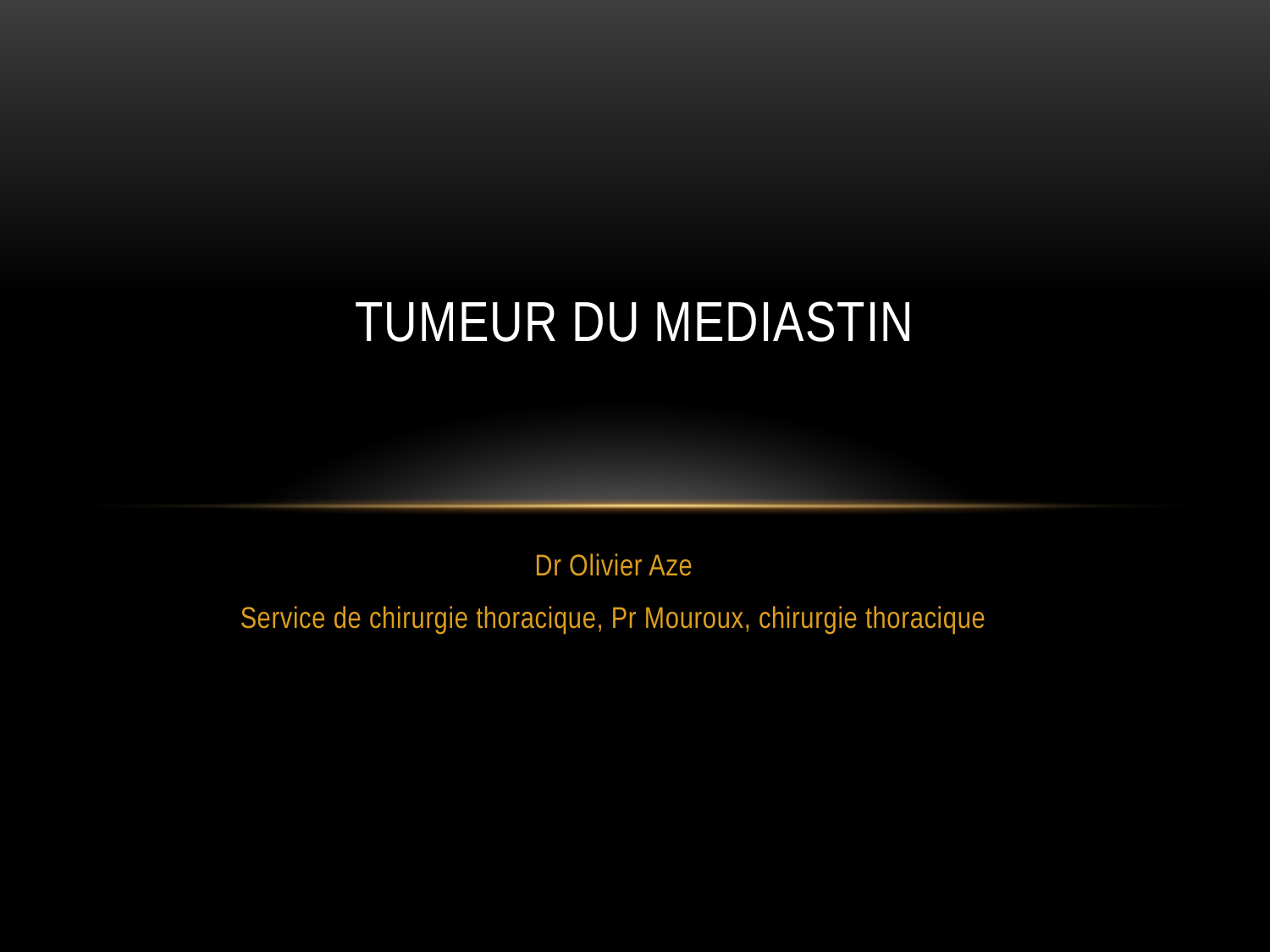

# tumeur DU MEDIASTIN
Dr Olivier Aze
Service de chirurgie thoracique, Pr Mouroux, chirurgie thoracique